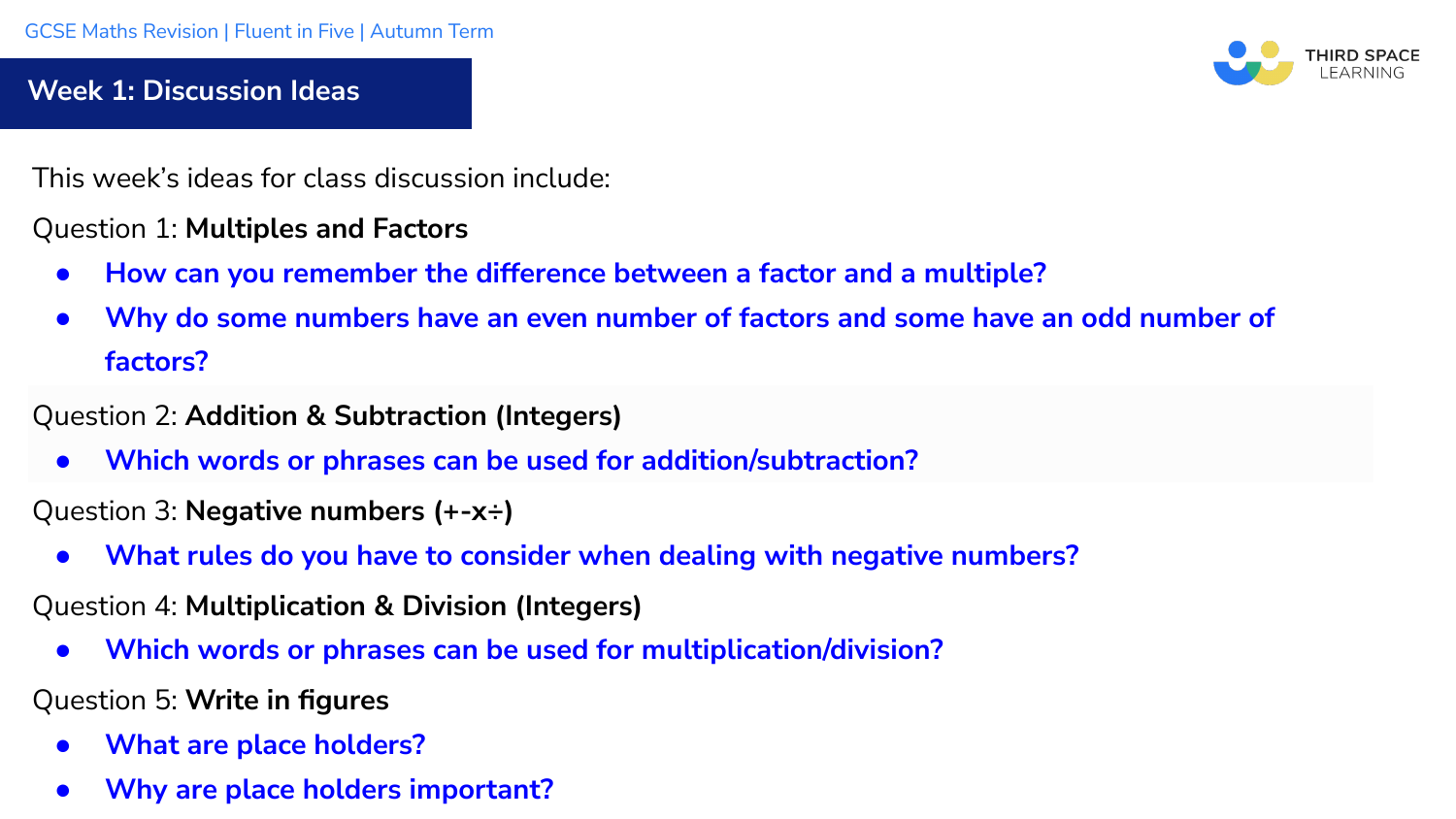

Week 1: Discussion Ideas
| This week’s ideas for class discussion include: |
| --- |
| Question 1: Multiples and Factors How can you remember the difference between a factor and a multiple? Why do some numbers have an even number of factors and some have an odd number of factors? |
| Question 2: Addition & Subtraction (Integers) Which words or phrases can be used for addition/subtraction? |
| Question 3: Negative numbers (+-x÷) What rules do you have to consider when dealing with negative numbers? |
| Question 4: Multiplication & Division (Integers) Which words or phrases can be used for multiplication/division? |
| Question 5: Write in figures What are place holders? Why are place holders important? How do we make sure the magnitude of the number is correct? |